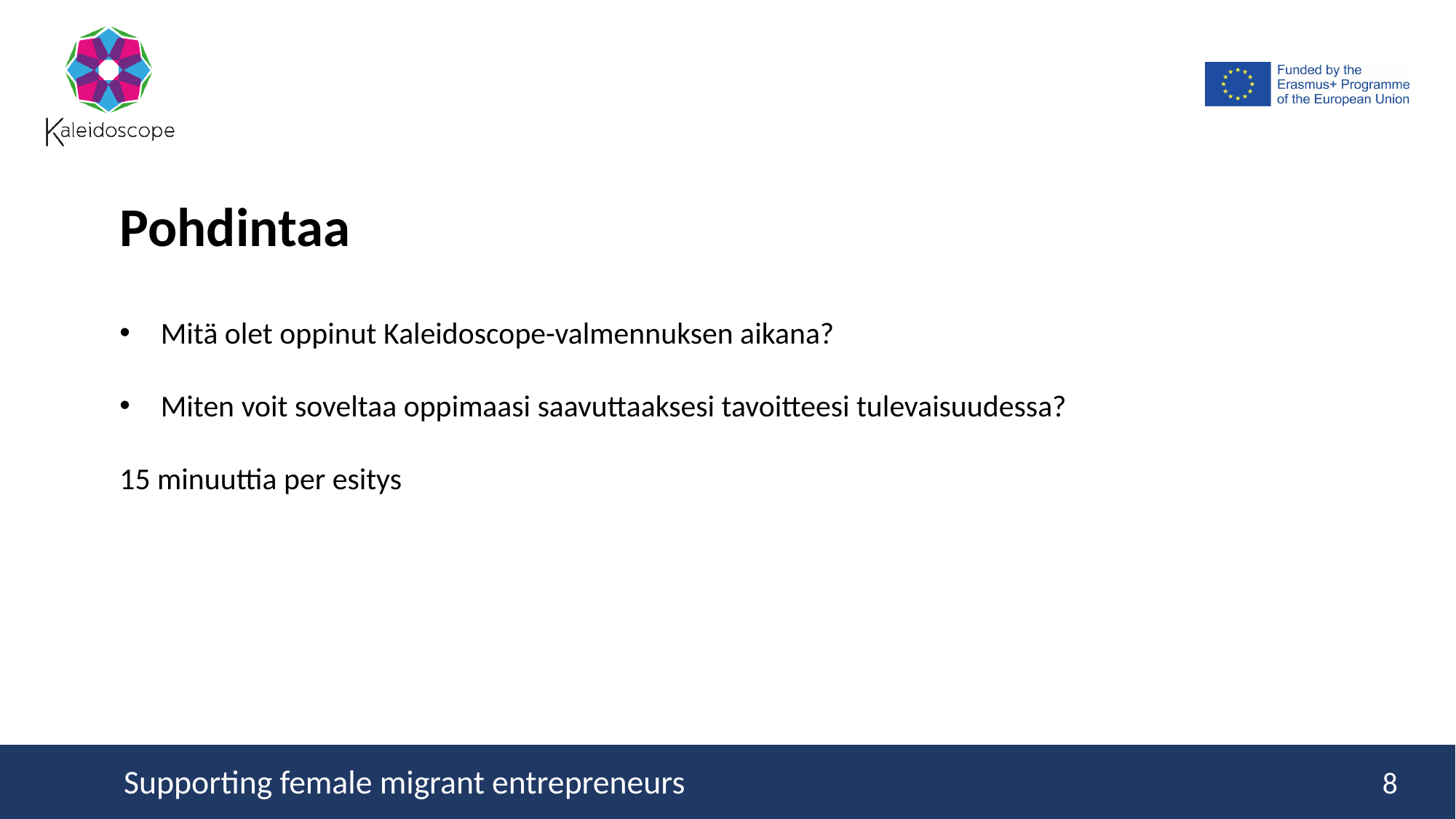

Pohdintaa
Mitä olet oppinut Kaleidoscope-valmennuksen aikana?

Miten voit soveltaa oppimaasi saavuttaaksesi tavoitteesi tulevaisuudessa?

15 minuuttia per esitys
8